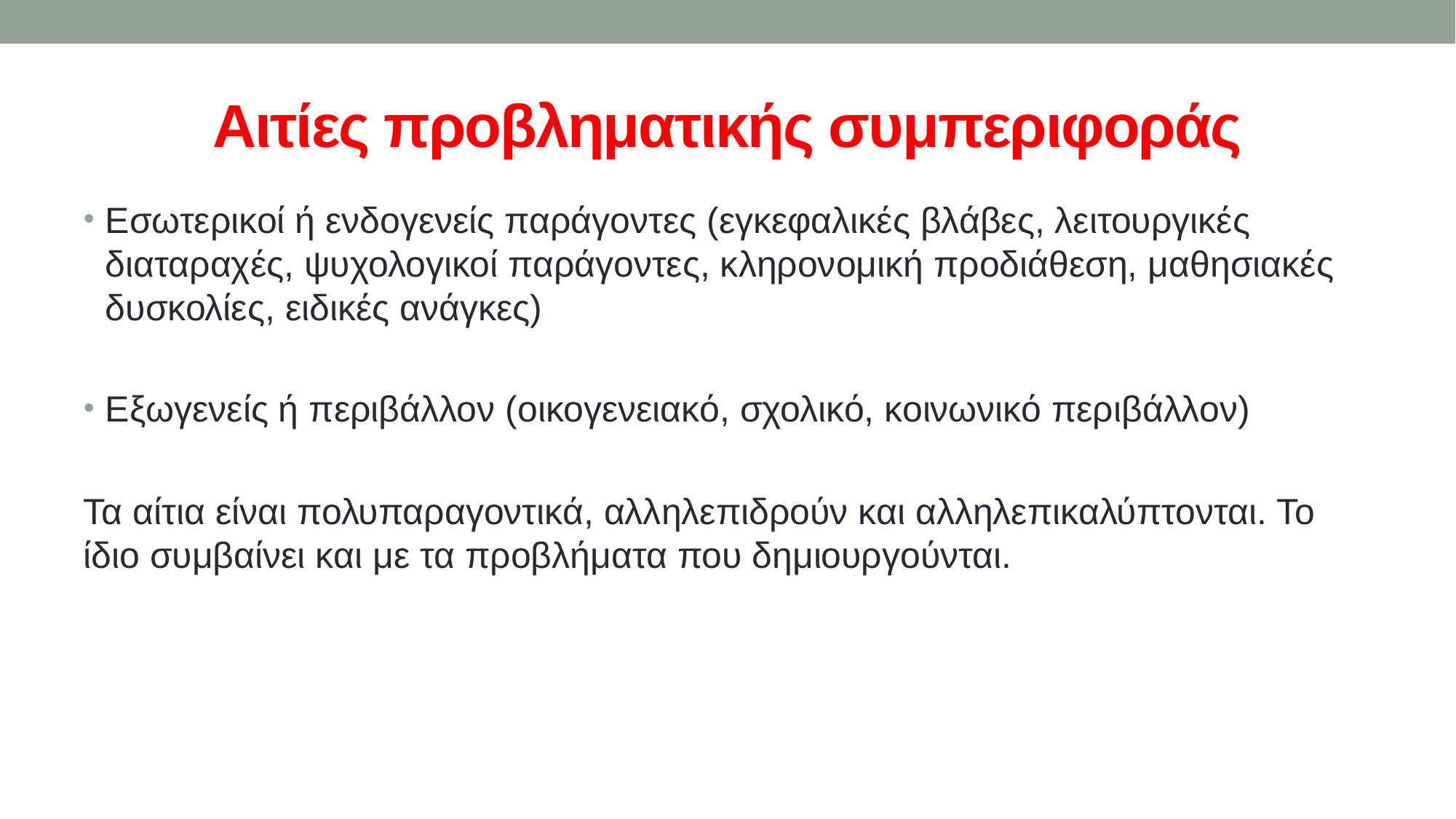

# Αιτίες προβληματικής συμπεριφοράς
Εσωτερικοί ή ενδογενείς παράγοντες (εγκεφαλικές βλάβες, λειτουργικές διαταραχές, ψυχολογικοί παράγοντες, κληρονομική προδιάθεση, μαθησιακές δυσκολίες, ειδικές ανάγκες)

Εξωγενείς ή περιβάλλον (οικογενειακό, σχολικό, κοινωνικό περιβάλλον)

Τα αίτια είναι πολυπαραγοντικά, αλληλεπιδρούν και αλληλεπικαλύπτονται. Το ίδιο συμβαίνει και με τα προβλήματα που δημιουργούνται.